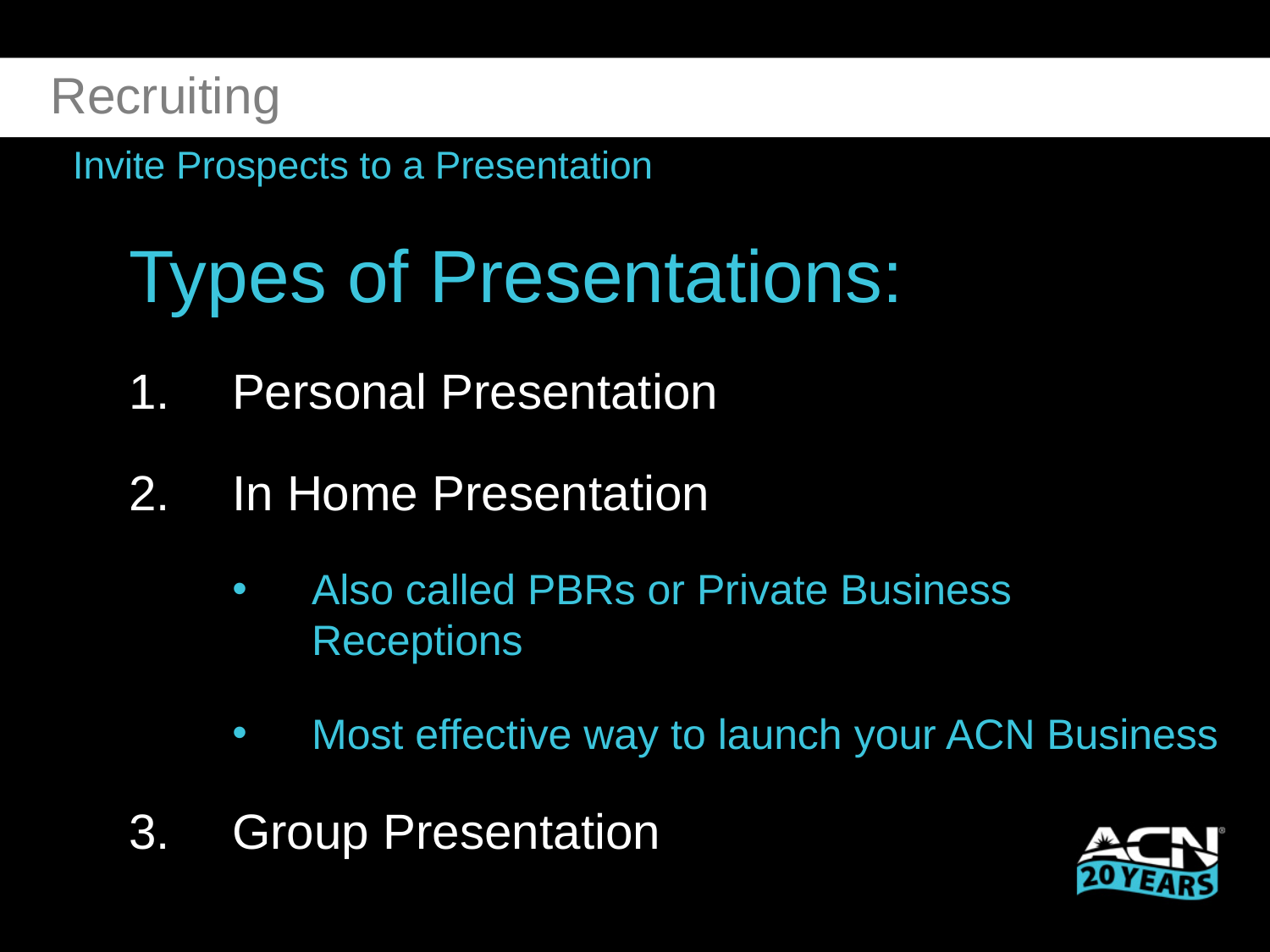

Recruiting

Invite Prospects to a Presentation
Types of Presentations:
Personal Presentation
In Home Presentation
Also called PBRs or Private Business Receptions
Most effective way to launch your ACN Business
Group Presentation